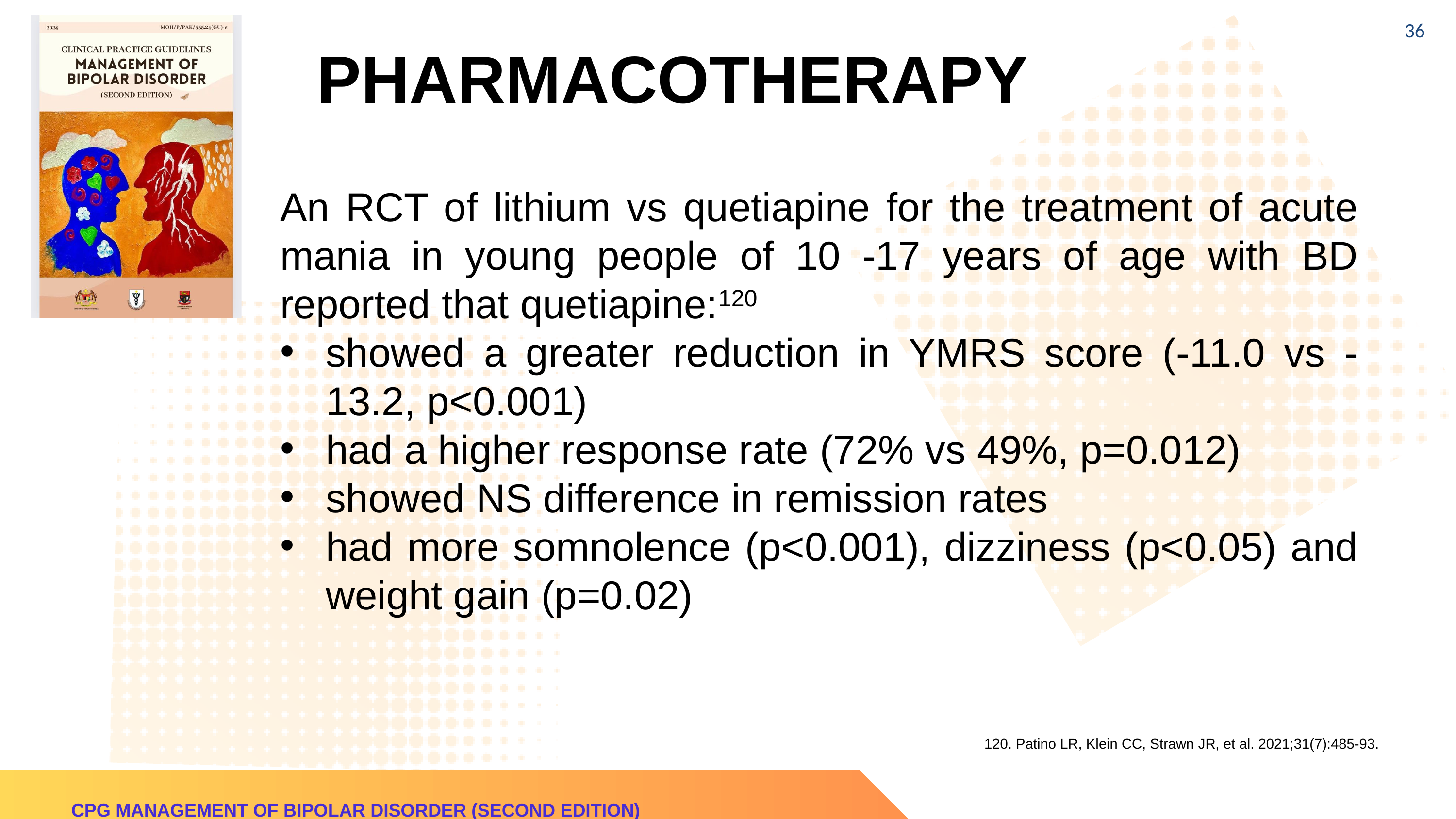

36
PHARMACOTHERAPY

An RCT of lithium vs quetiapine for the treatment of acute mania in young people of 10 -17 years of age with BD reported that quetiapine:120
showed a greater reduction in YMRS score (-11.0 vs -13.2, p<0.001)
had a higher response rate (72% vs 49%, p=0.012)
showed NS difference in remission rates
had more somnolence (p<0.001), dizziness (p<0.05) and weight gain (p=0.02)

120. Patino LR, Klein CC, Strawn JR, et al. 2021;31(7):485-93.

CPG MANAGEMENT OF BIPOLAR DISORDER (SECOND EDITION)